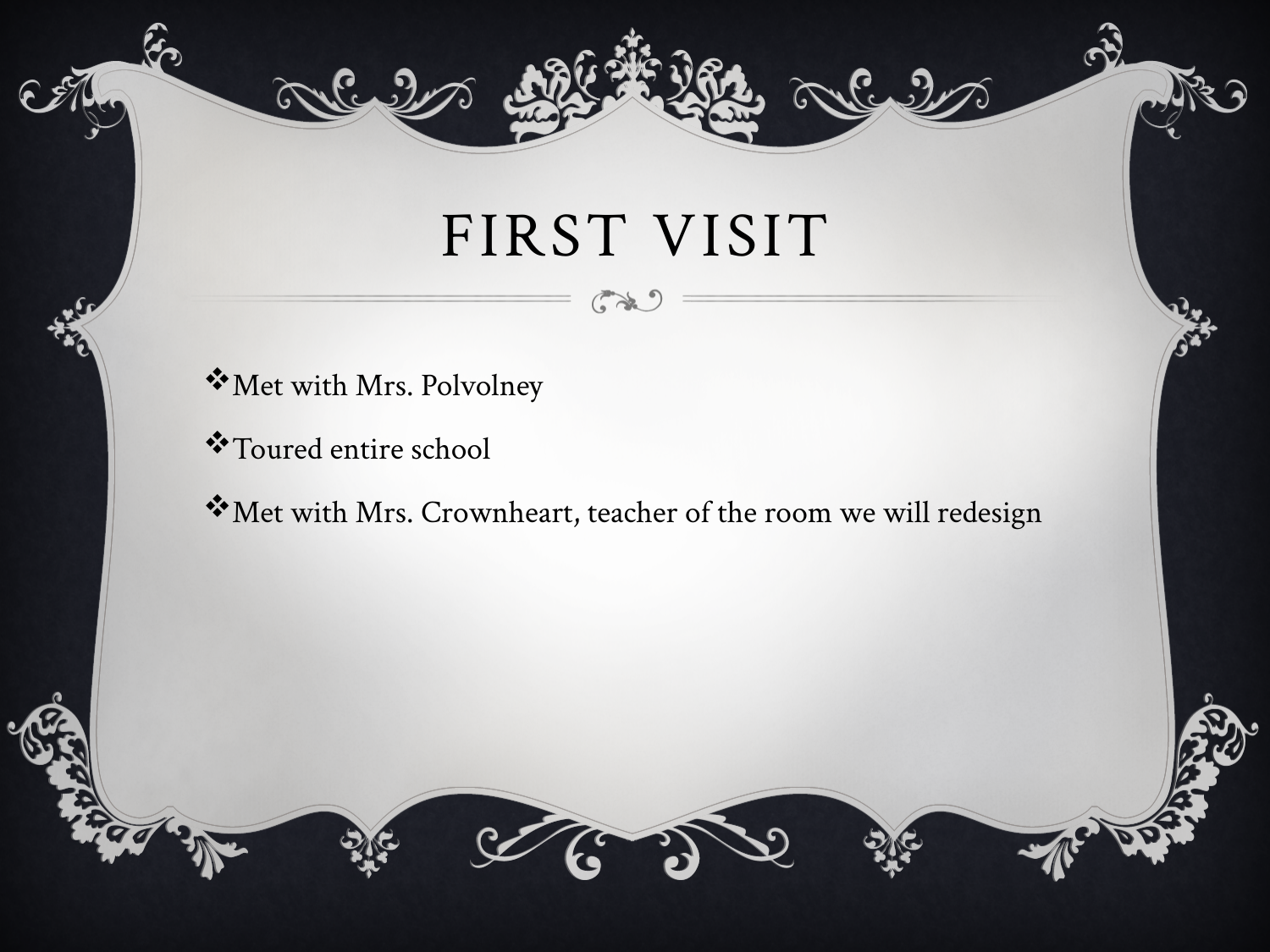

# First Visit
Met with Mrs. Polvolney
Toured entire school
Met with Mrs. Crownheart, teacher of the room we will redesign